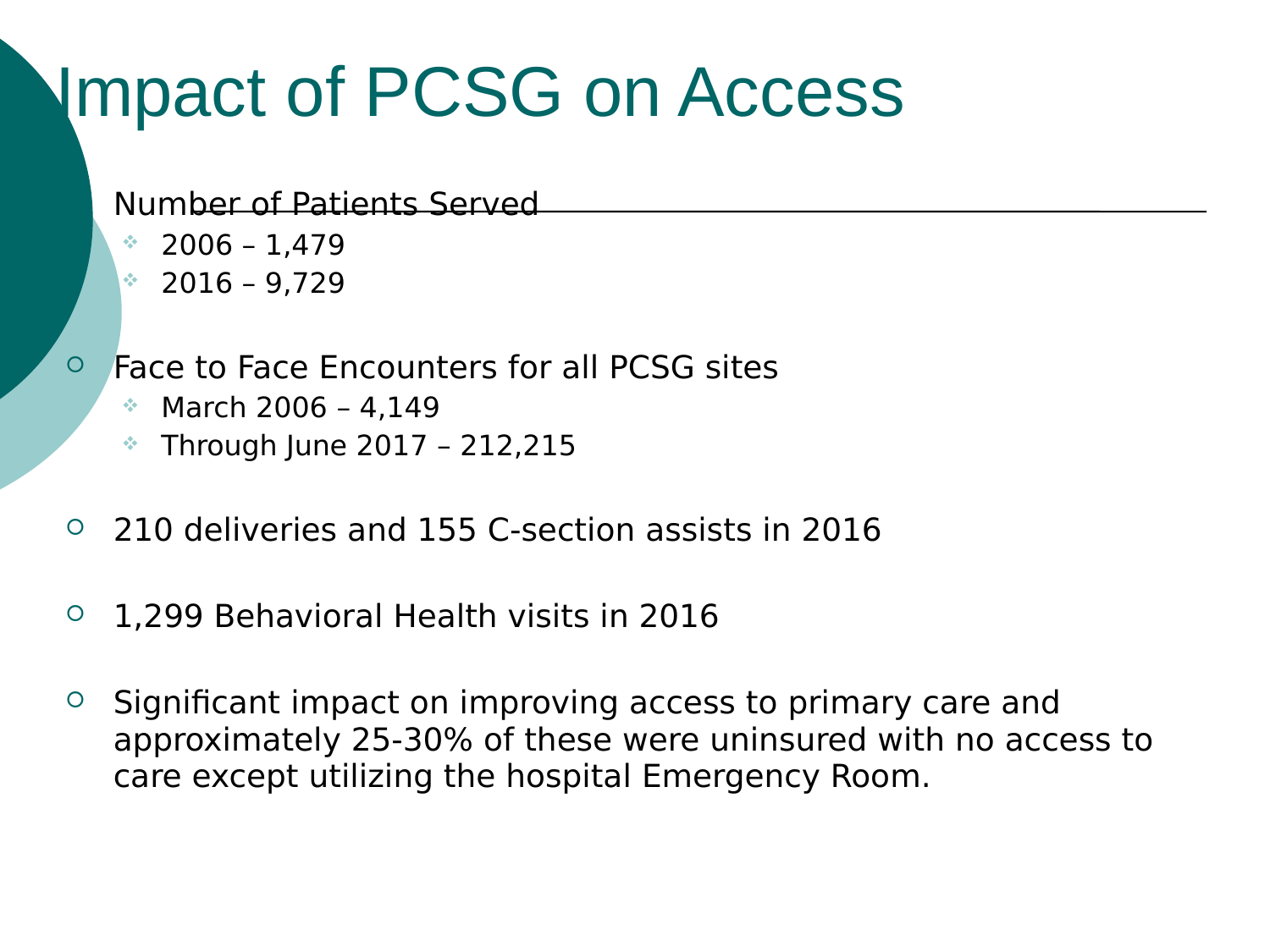

# Impact of PCSG on Access
Number of Patients Served
2006 – 1,479
2016 – 9,729

Face to Face Encounters for all PCSG sites
March 2006 – 4,149
Through June 2017 – 212,215

210 deliveries and 155 C-section assists in 2016

1,299 Behavioral Health visits in 2016

Significant impact on improving access to primary care and approximately 25-30% of these were uninsured with no access to care except utilizing the hospital Emergency Room.